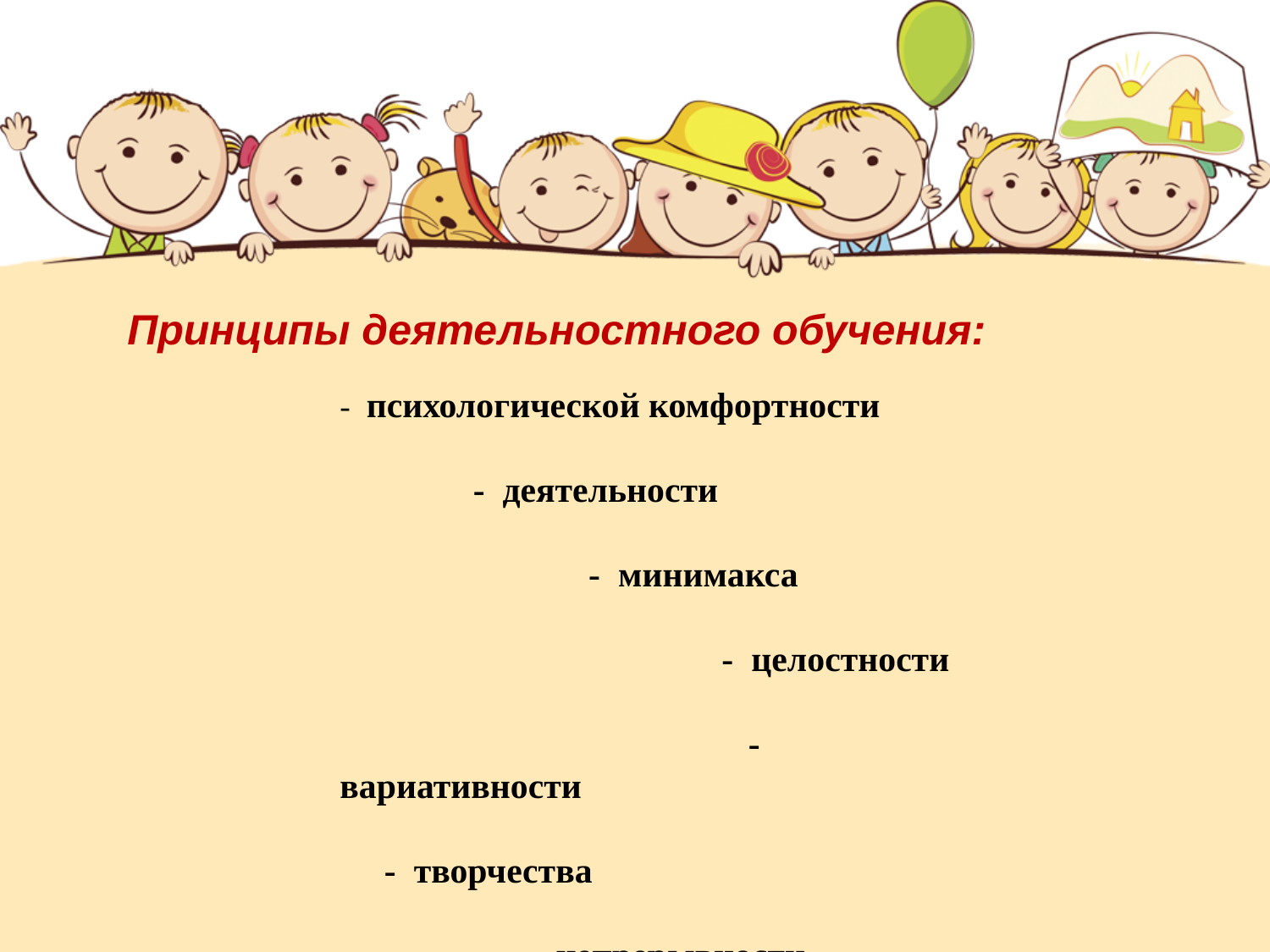

Принципы деятельностного обучения:
-  психологической комфортности                                                                                            -  деятельности                                                                                                                            -  минимакса                                                                                                                                  -  целостности                                                                                                                    -  вариативности                                                                                                                    -  творчества                                                                                                                                   -  непрерывности